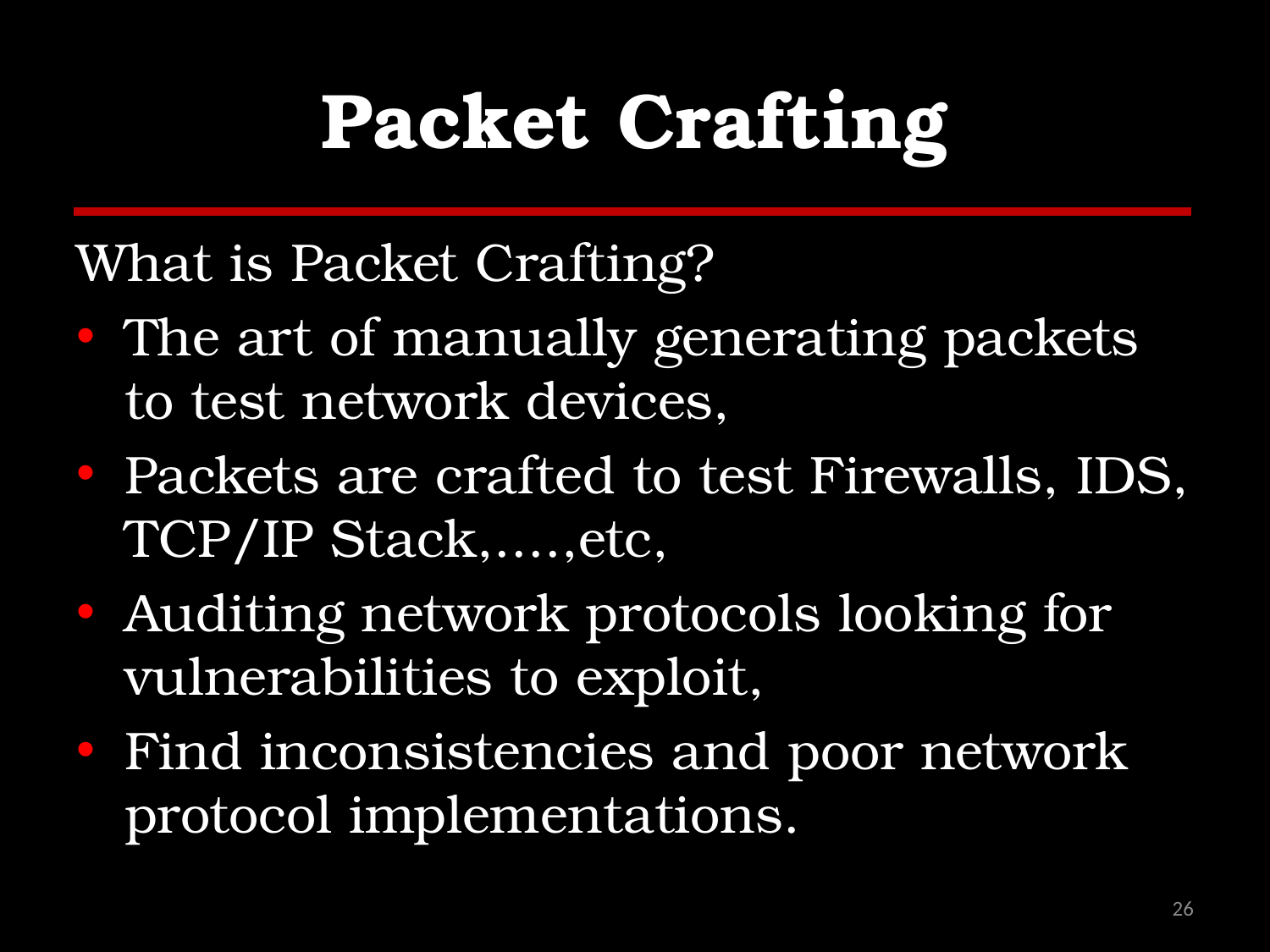

# Packet Crafting
What is Packet Crafting?
The art of manually generating packets to test network devices,
Packets are crafted to test Firewalls, IDS, TCP/IP Stack,....,etc,
Auditing network protocols looking for vulnerabilities to exploit,
Find inconsistencies and poor network protocol implementations.
26